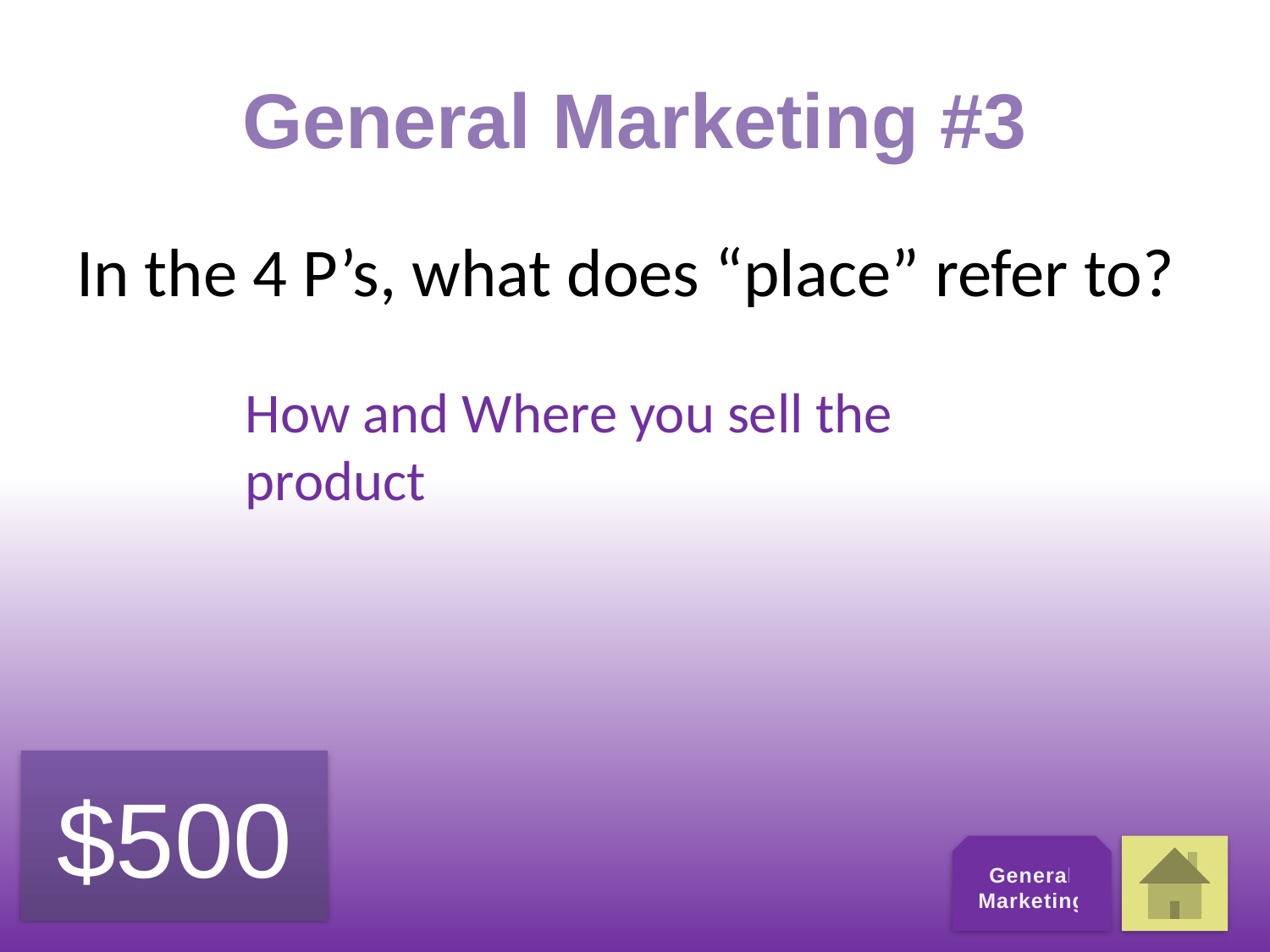

# General Marketing #3
In the 4 P’s, what does “place” refer to?
How and Where you sell the product
$500
General Marketing